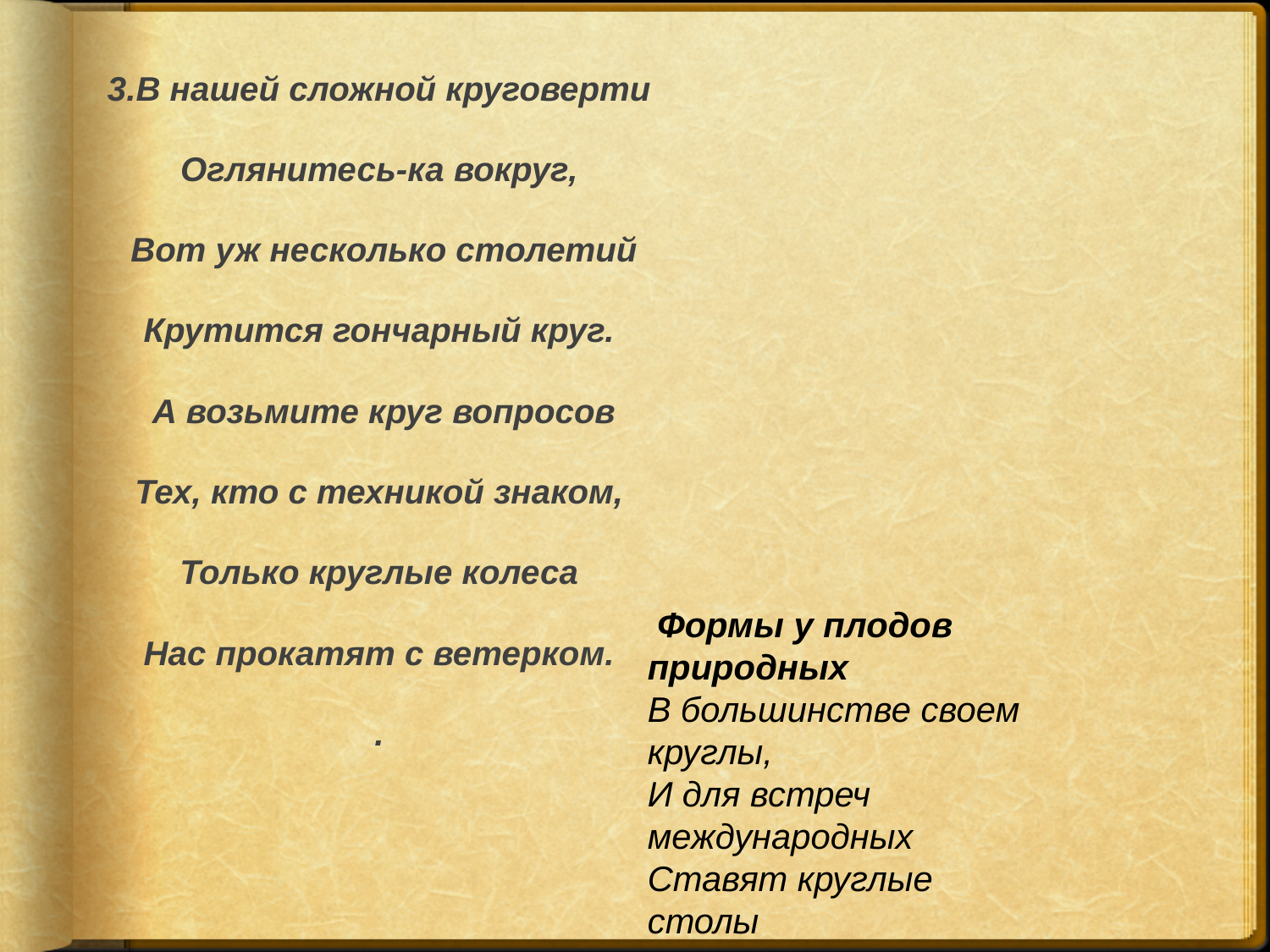

# 3.В нашей сложной круговерти Оглянитесь-ка вокруг, Вот уж несколько столетий Крутится гончарный круг. А возьмите круг вопросов Тех, кто с техникой знаком, Только круглые колеса Нас прокатят с ветерком. .
 Формы у плодов природных
В большинстве своем круглы,
И для встреч международных
Ставят круглые столы